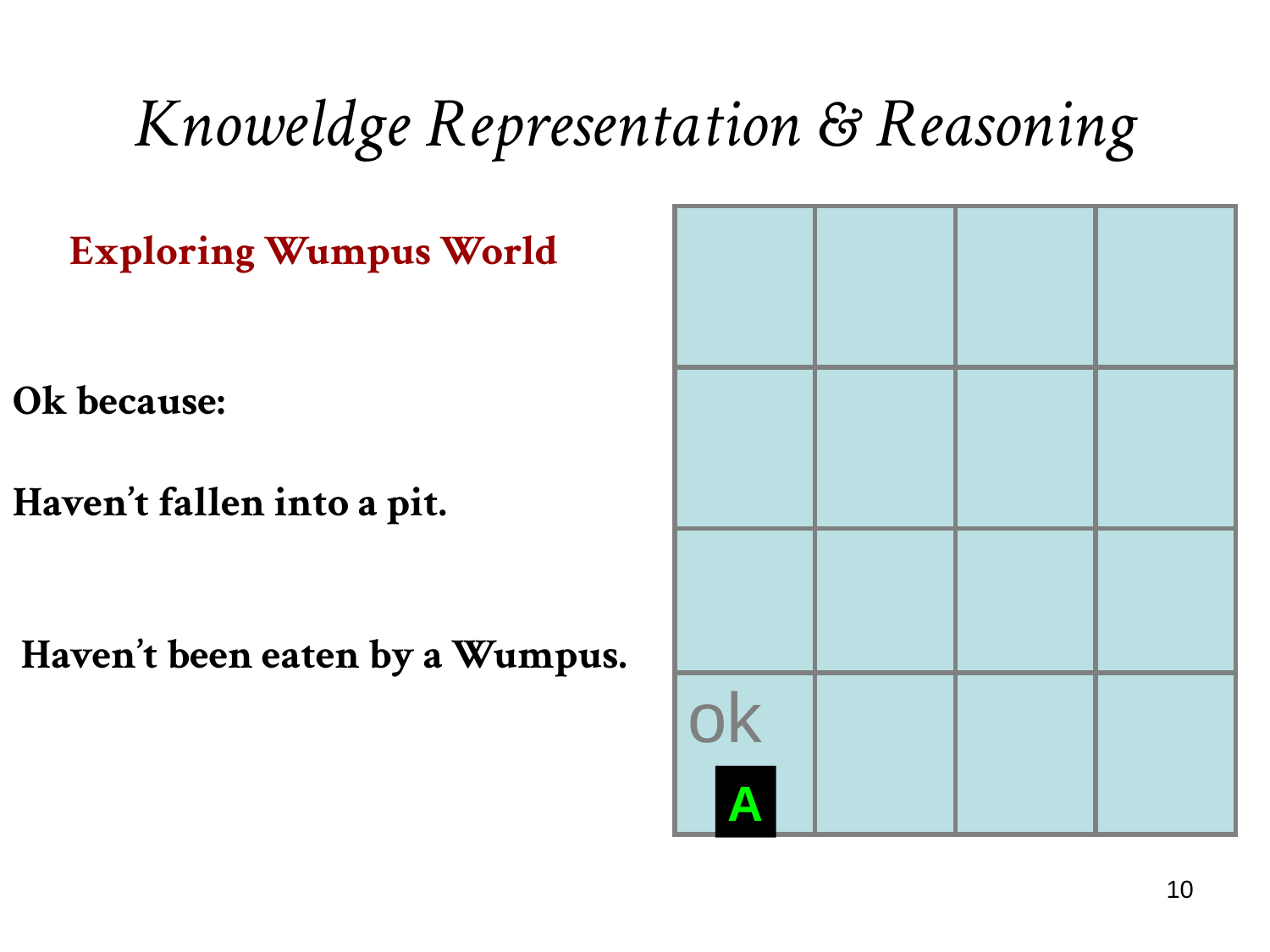

# Knoweldge Representation & Reasoning
|  |  |  |  |
| --- | --- | --- | --- |
|  |  |  |  |
|  |  |  |  |
| ok |  |  |  |
Exploring Wumpus World

Ok because:

Haven’t fallen into a pit.

 Haven’t been eaten by a Wumpus.

A
10